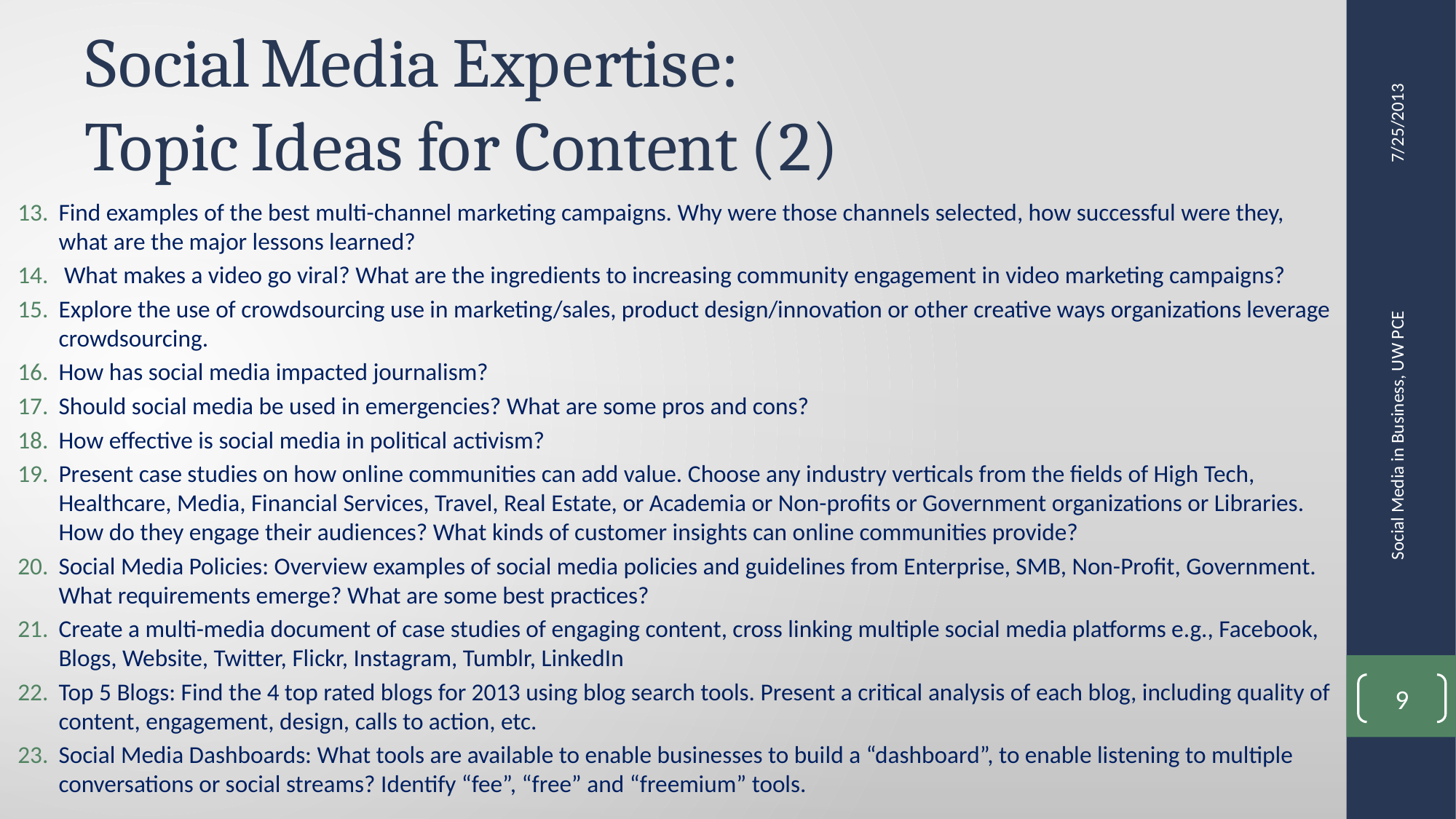

# Social Media Expertise: Topic Ideas for Content (2)
7/25/2013
Find examples of the best multi-channel marketing campaigns. Why were those channels selected, how successful were they, what are the major lessons learned?
 What makes a video go viral? What are the ingredients to increasing community engagement in video marketing campaigns?
Explore the use of crowdsourcing use in marketing/sales, product design/innovation or other creative ways organizations leverage crowdsourcing.
How has social media impacted journalism?
Should social media be used in emergencies? What are some pros and cons?
How effective is social media in political activism?
Present case studies on how online communities can add value. Choose any industry verticals from the fields of High Tech, Healthcare, Media, Financial Services, Travel, Real Estate, or Academia or Non-profits or Government organizations or Libraries. How do they engage their audiences? What kinds of customer insights can online communities provide?
Social Media Policies: Overview examples of social media policies and guidelines from Enterprise, SMB, Non-Profit, Government. What requirements emerge? What are some best practices?
Create a multi-media document of case studies of engaging content, cross linking multiple social media platforms e.g., Facebook, Blogs, Website, Twitter, Flickr, Instagram, Tumblr, LinkedIn
Top 5 Blogs: Find the 4 top rated blogs for 2013 using blog search tools. Present a critical analysis of each blog, including quality of content, engagement, design, calls to action, etc.
Social Media Dashboards: What tools are available to enable businesses to build a “dashboard”, to enable listening to multiple conversations or social streams? Identify “fee”, “free” and “freemium” tools.
Social Media in Business, UW PCE
9